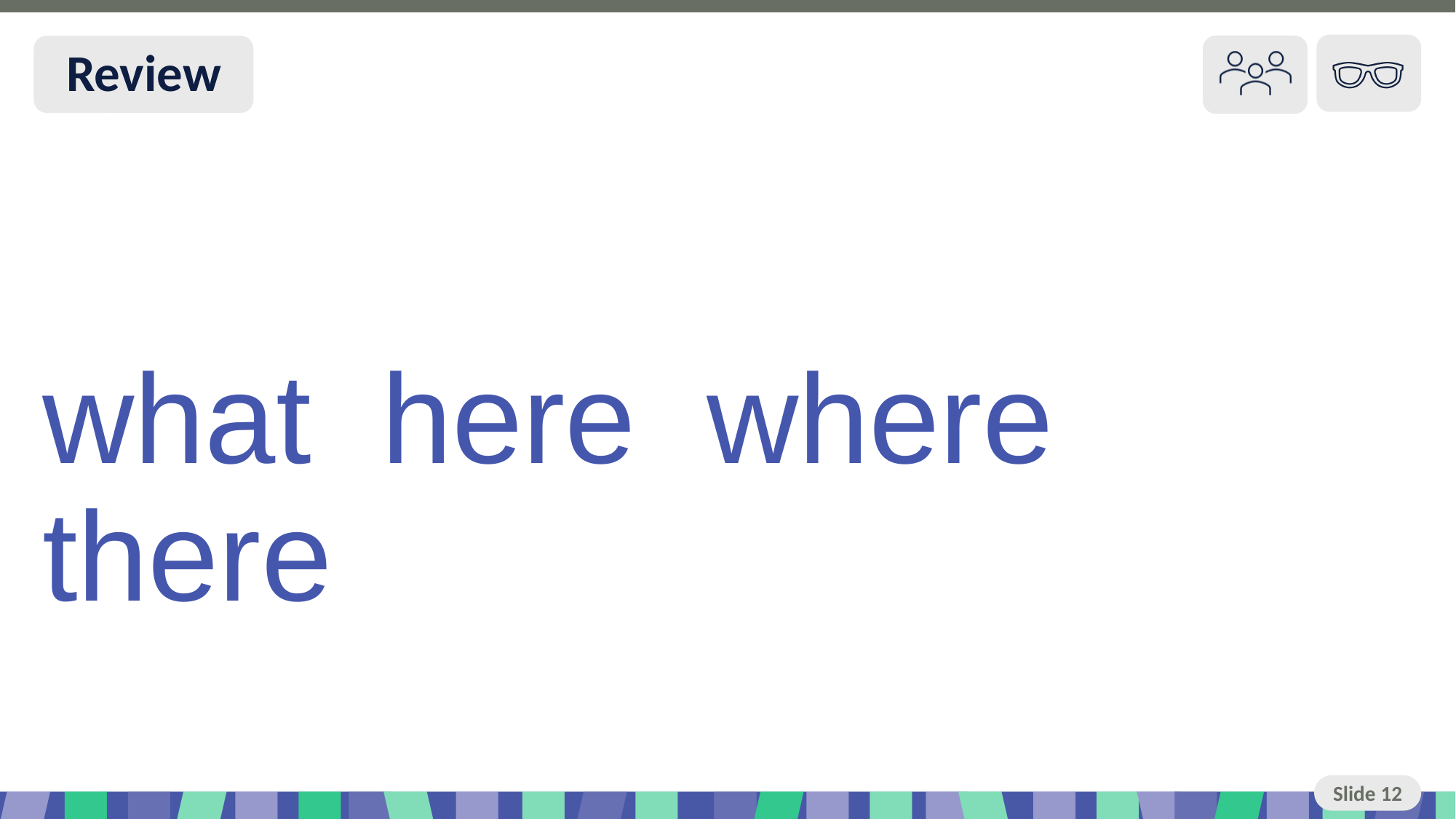

# Slide 12 Review
what  here  where  there